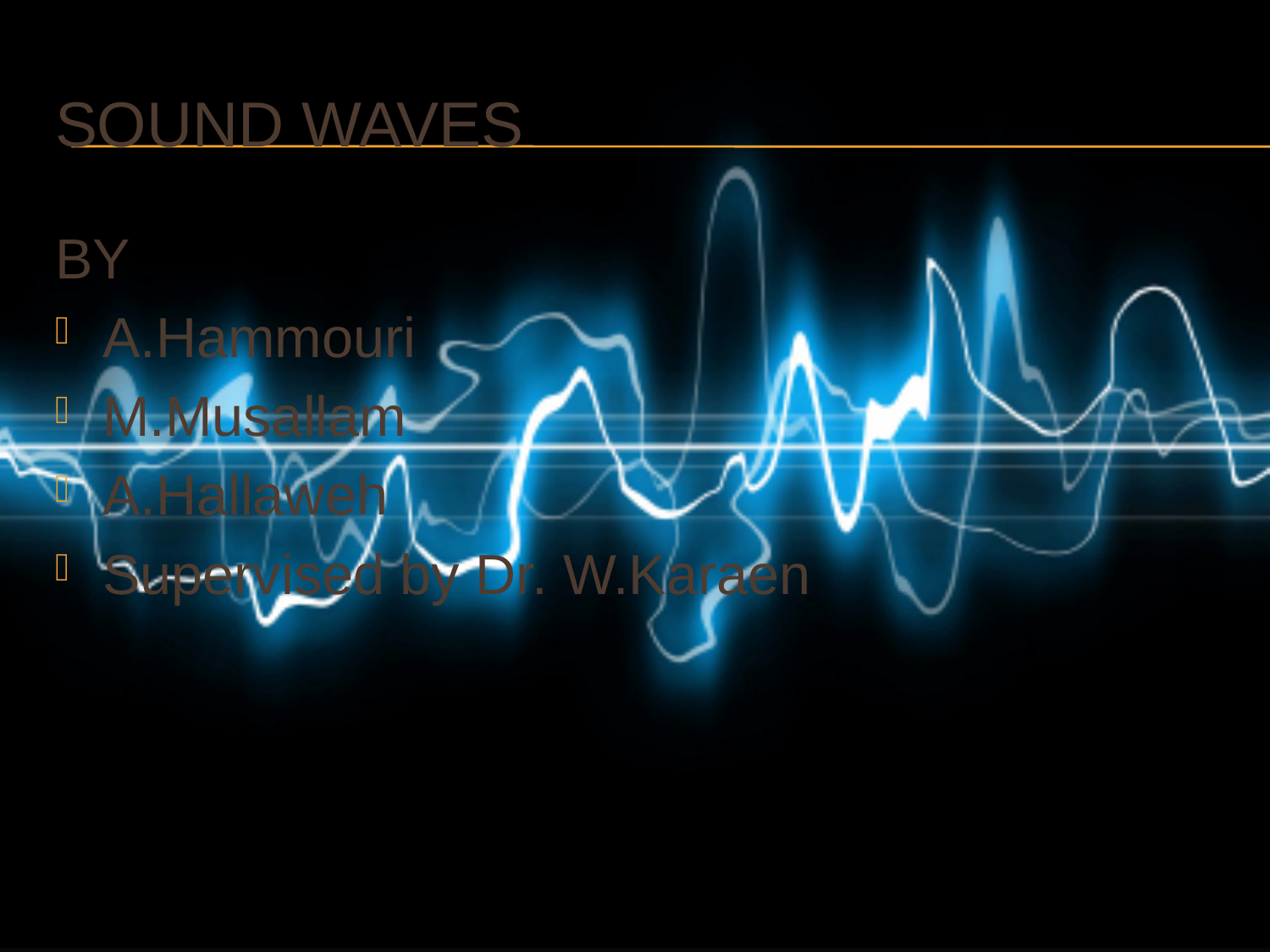

# SOUND WAVES
BY
A.Hammouri
M.Musallam
A.Hallaweh
Supervised by Dr. W.Karaen